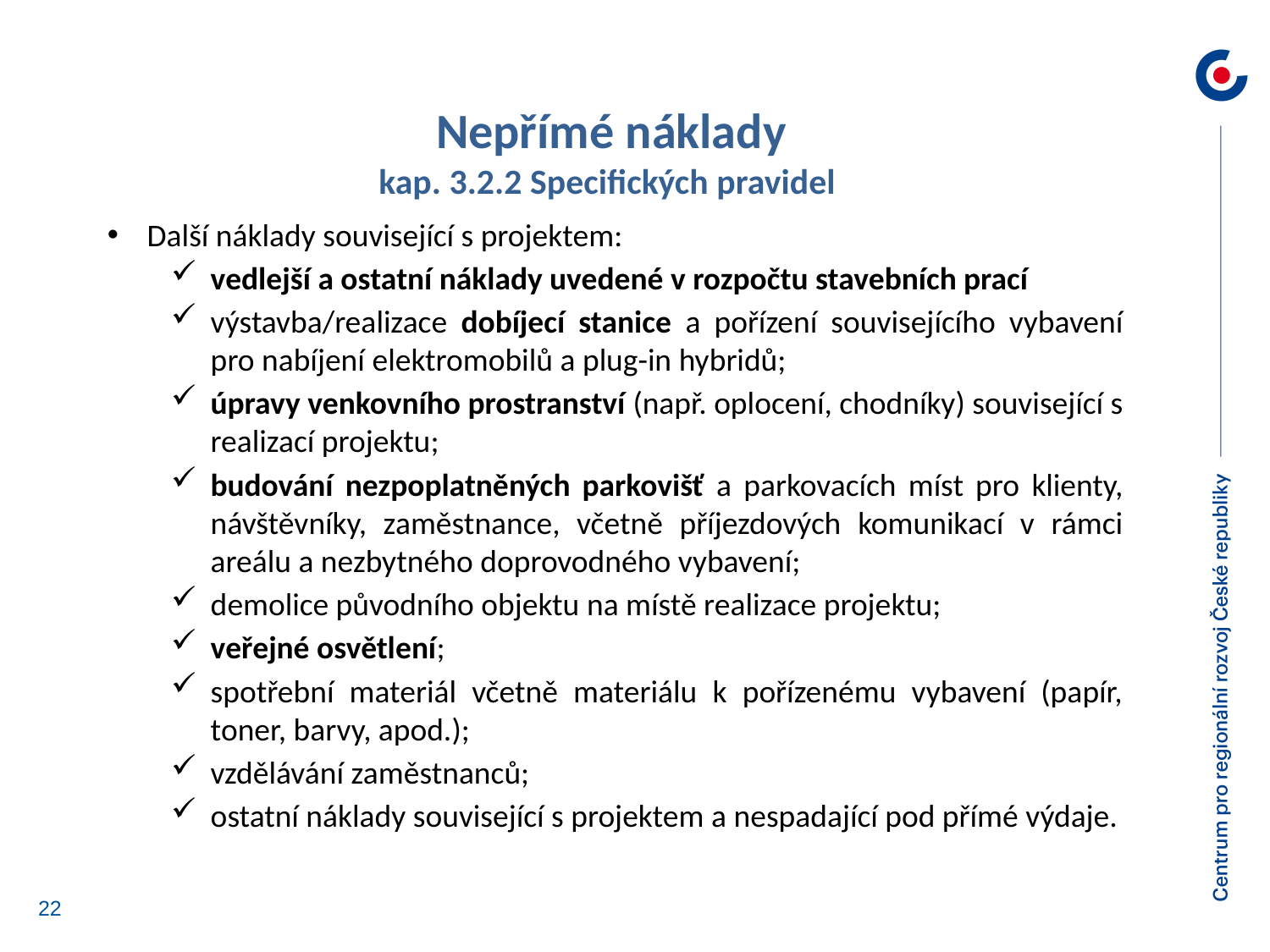

Nepřímé náklady
kap. 3.2.2 Specifických pravidel
Další náklady související s projektem:
vedlejší a ostatní náklady uvedené v rozpočtu stavebních prací
výstavba/realizace dobíjecí stanice a pořízení souvisejícího vybavení pro nabíjení elektromobilů a plug-in hybridů;
úpravy venkovního prostranství (např. oplocení, chodníky) související s realizací projektu;
budování nezpoplatněných parkovišť a parkovacích míst pro klienty, návštěvníky, zaměstnance, včetně příjezdových komunikací v rámci areálu a nezbytného doprovodného vybavení;
demolice původního objektu na místě realizace projektu;
veřejné osvětlení;
spotřební materiál včetně materiálu k pořízenému vybavení (papír, toner, barvy, apod.);
vzdělávání zaměstnanců;
ostatní náklady související s projektem a nespadající pod přímé výdaje.
22